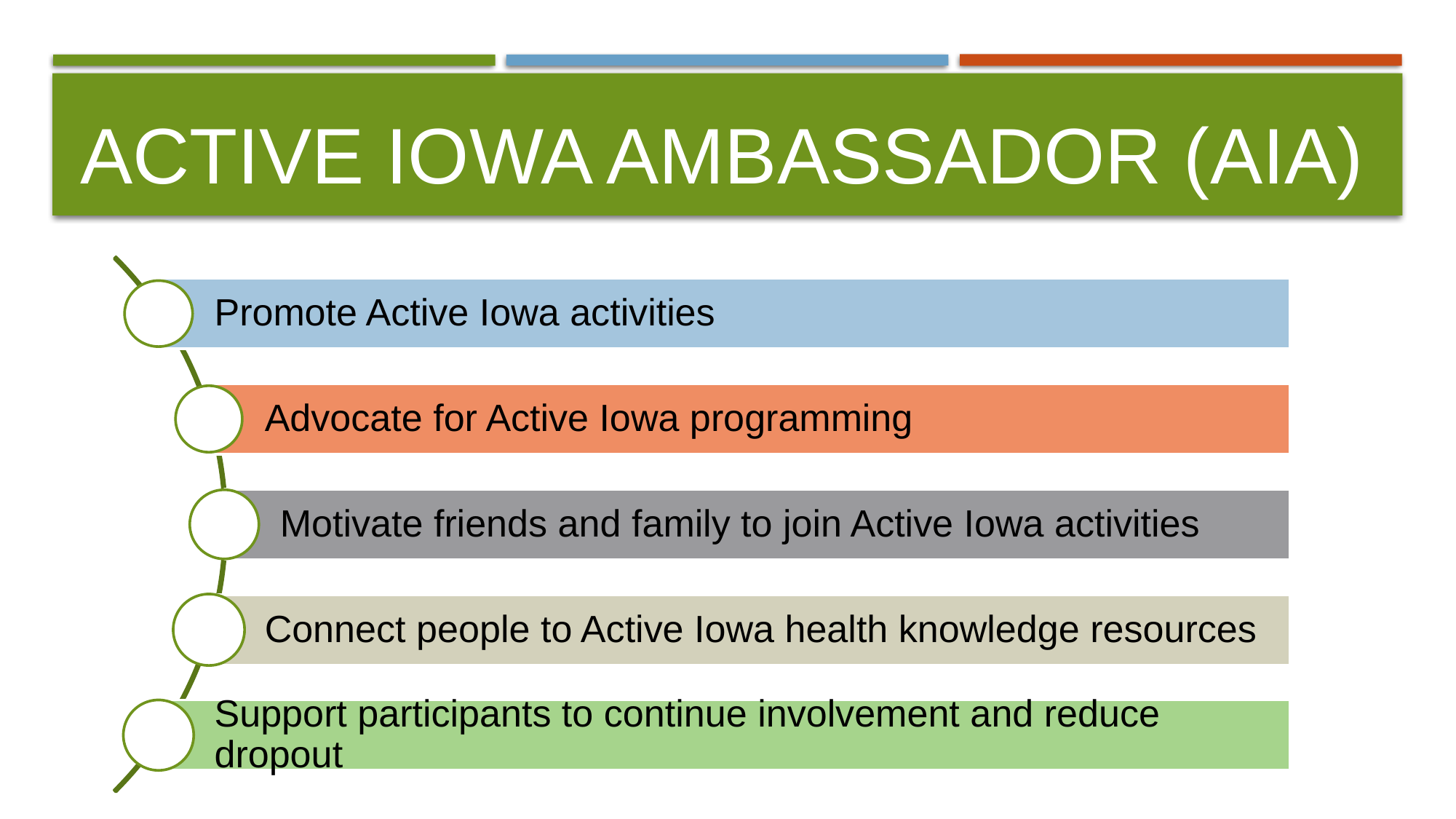

# Active iowa Ambassador (AiA)
Promote Active Iowa activities
Advocate for Active Iowa programming
Motivate friends and family to join Active Iowa activities
Connect people to Active Iowa health knowledge resources
Support participants to continue involvement and reduce dropout